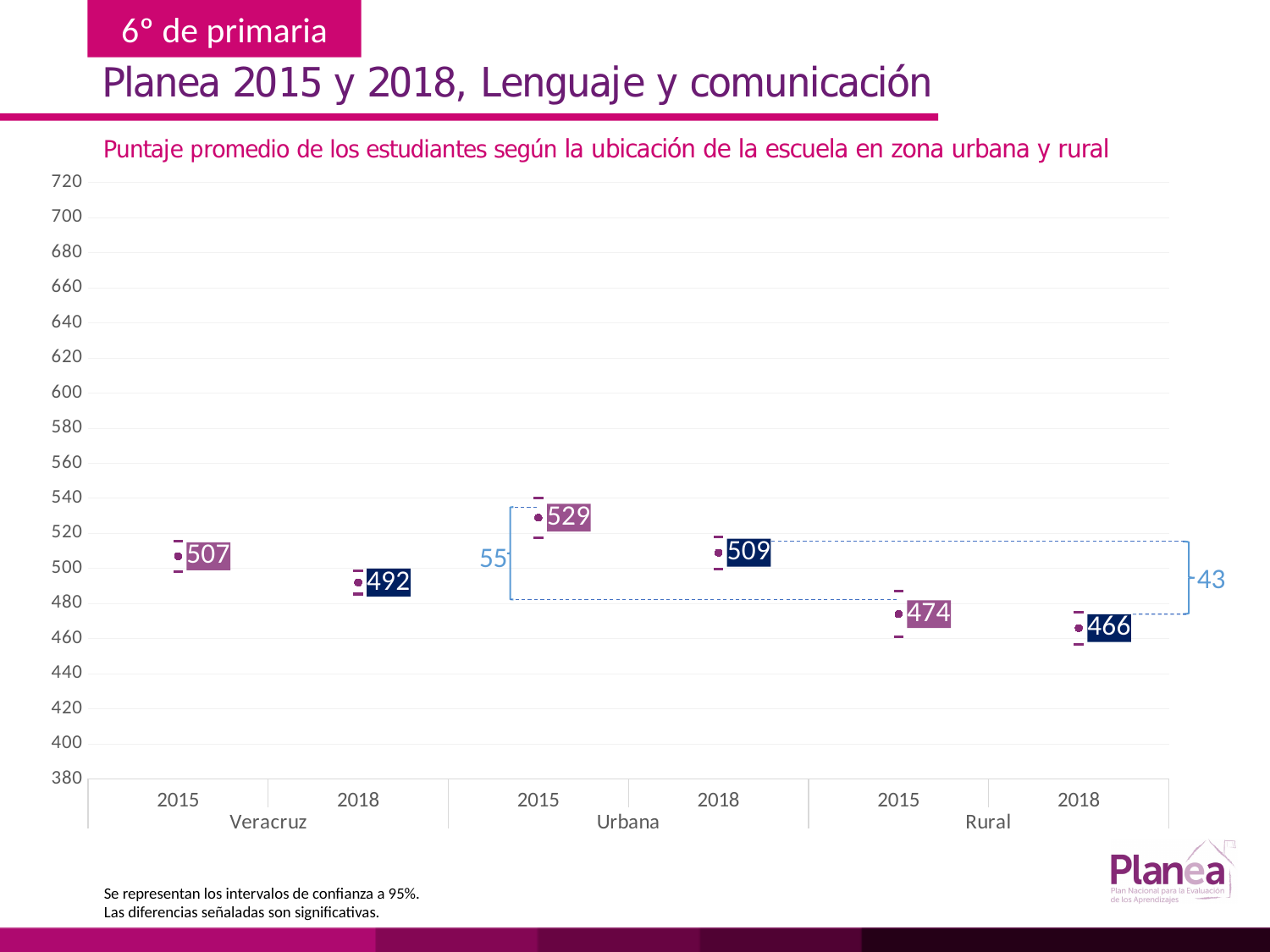

Planea 2015 y 2018, Lenguaje y comunicación

Puntaje promedio de los estudiantes según la ubicación de la escuela en zona urbana y rural

### Chart

| Category |  |  |  |
|---|---|---|---|
| 2015 | 498.244 | 515.756 | 507.0 |
| 2018 | 485.433 | 498.567 | 492.0 |
| 2015 | 517.657 | 540.343 | 529.0 |
| 2018 | 499.846 | 518.154 | 509.0 |
| 2015 | 460.866 | 487.134 | 474.0 |
| 2018 | 456.846 | 475.154 | 466.0 |
55

43
Se representan los intervalos de confianza a 95%.
Las diferencias señaladas son significativas.